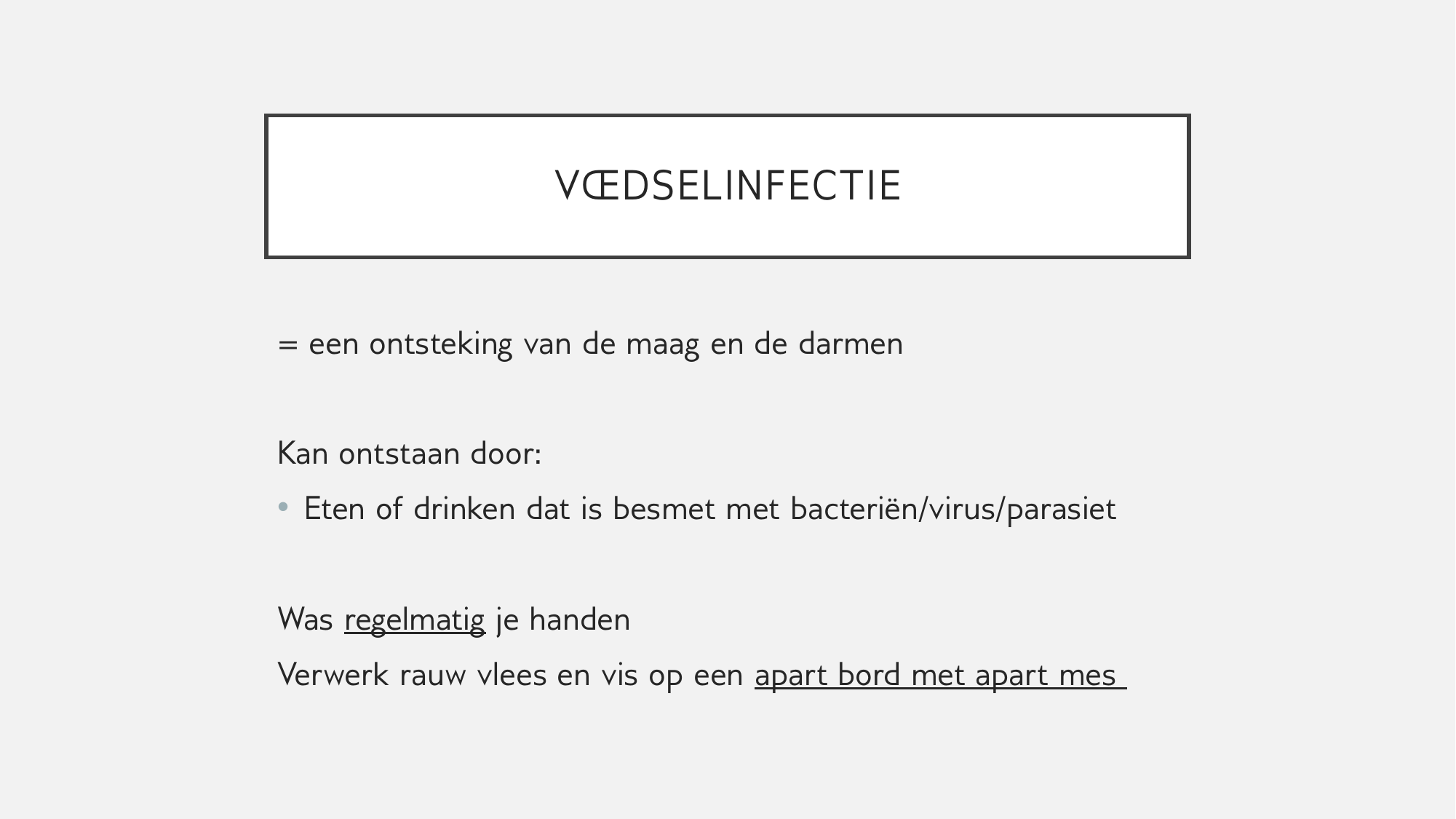

# voedselinfectie
= een ontsteking van de maag en de darmen

Kan ontstaan door:
Eten of drinken dat is besmet met bacteriën/virus/parasiet

Was regelmatig je handen
Verwerk rauw vlees en vis op een apart bord met apart mes